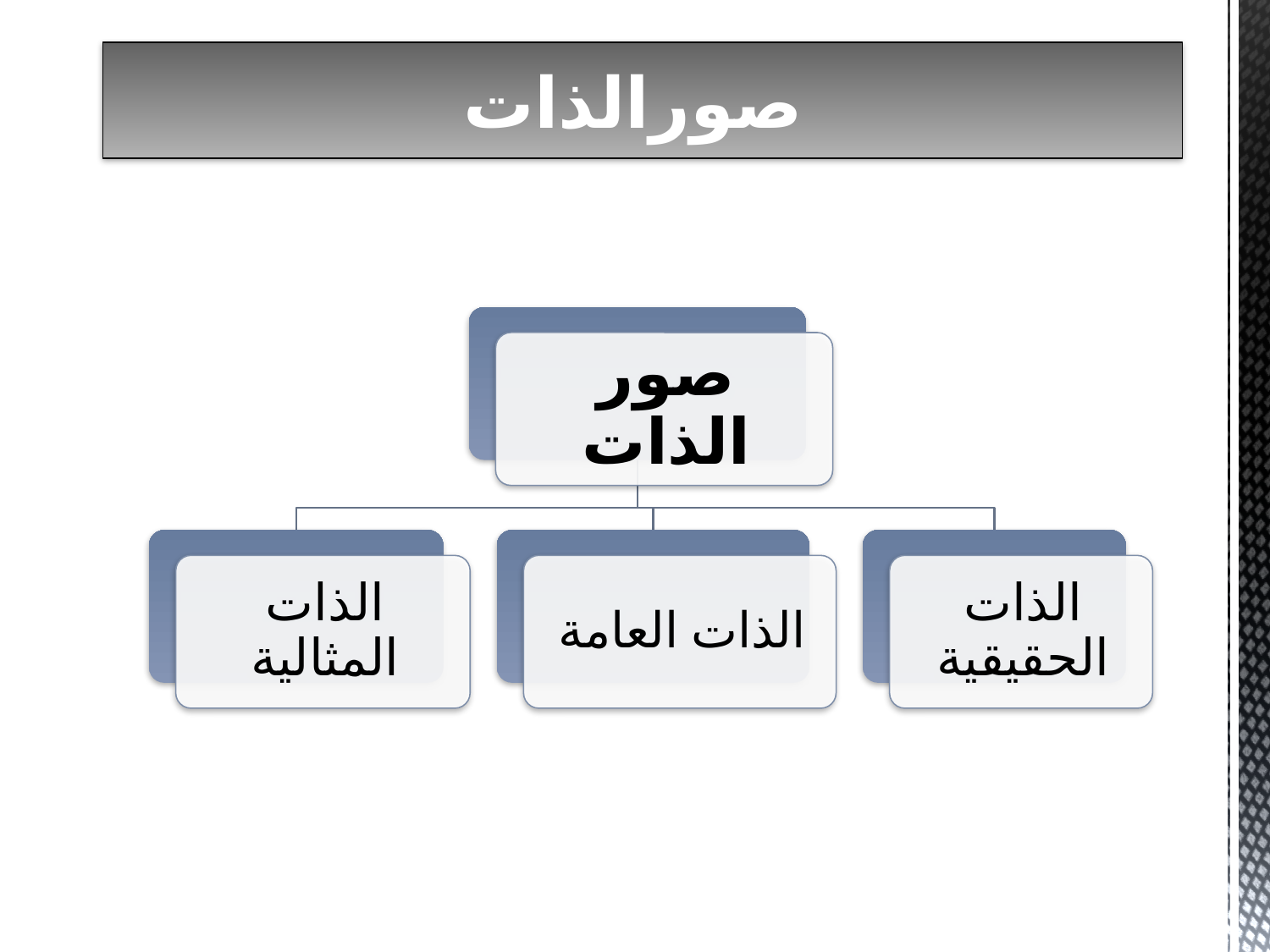

# صورالذات
صور الذات
الذات المثالية
الذات العامة
الذات الحقيقية